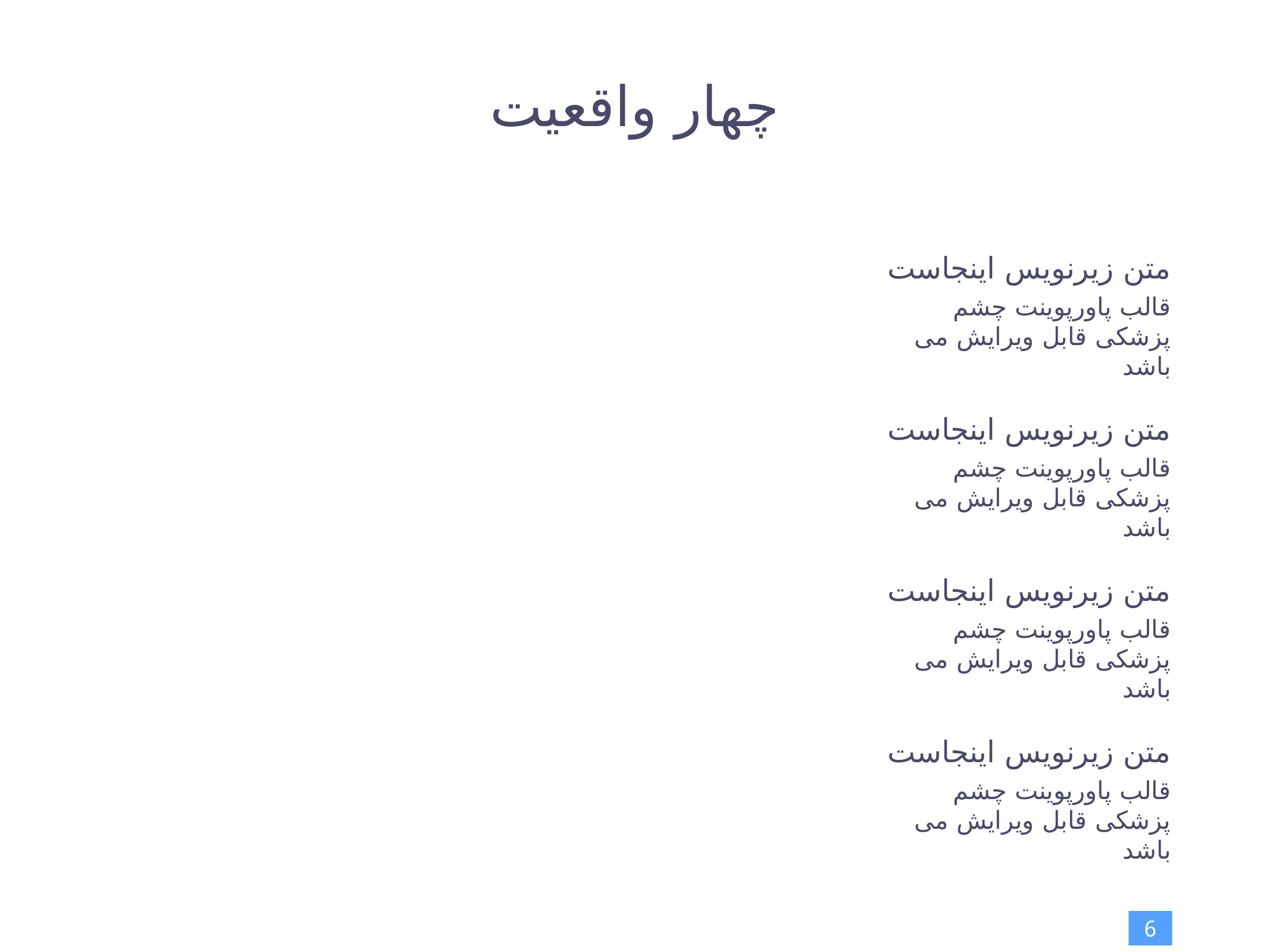

# چهار واقعیت

متن زیرنویس اینجاست

قالب پاورپوینت چشم پزشکی قابل ویرایش می باشد

متن زیرنویس اینجاست

قالب پاورپوینت چشم پزشکی قابل ویرایش می باشد

متن زیرنویس اینجاست

قالب پاورپوینت چشم پزشکی قابل ویرایش می باشد

متن زیرنویس اینجاست

قالب پاورپوینت چشم پزشکی قابل ویرایش می باشد
6